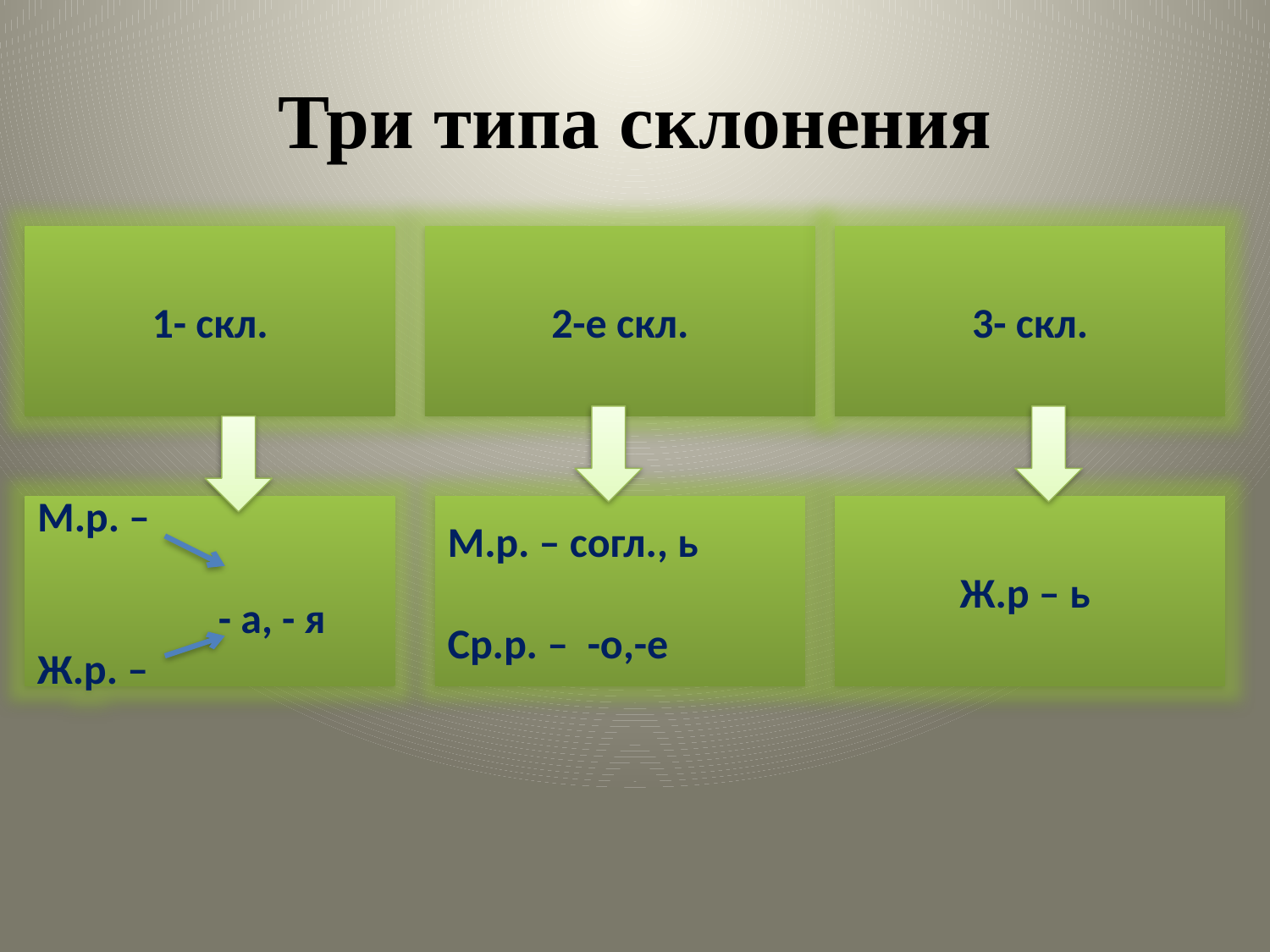

# Три типа склонения
1- скл.
2-е скл.
3- скл.

М.р. –

                   - а, - я
Ж.р. –

М.р. – согл., ь

Ср.р. –  -о,-е
Ж.р – ь